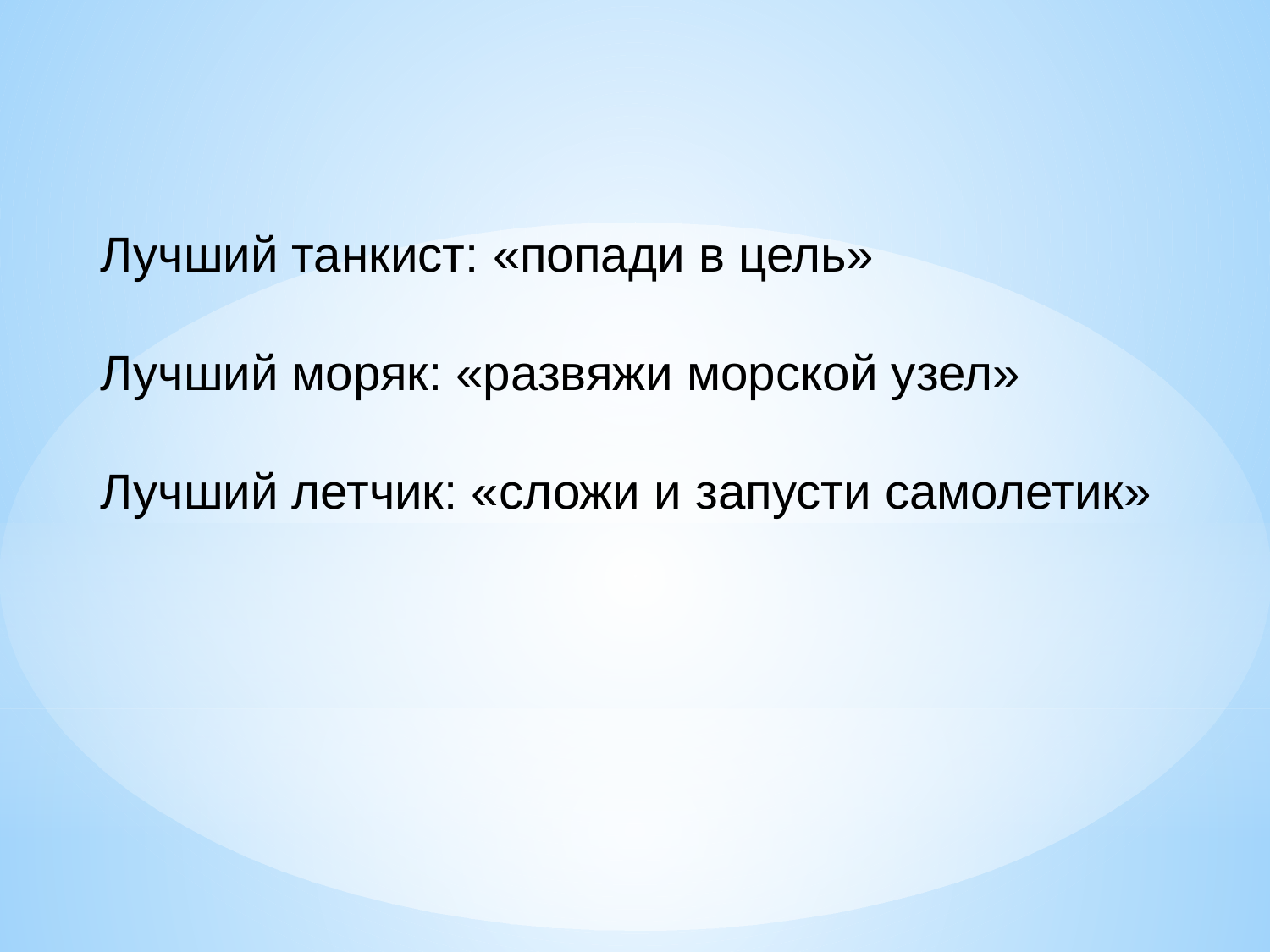

Лучший танкист: «попади в цель»

Лучший моряк: «развяжи морской узел»

Лучший летчик: «сложи и запусти самолетик»